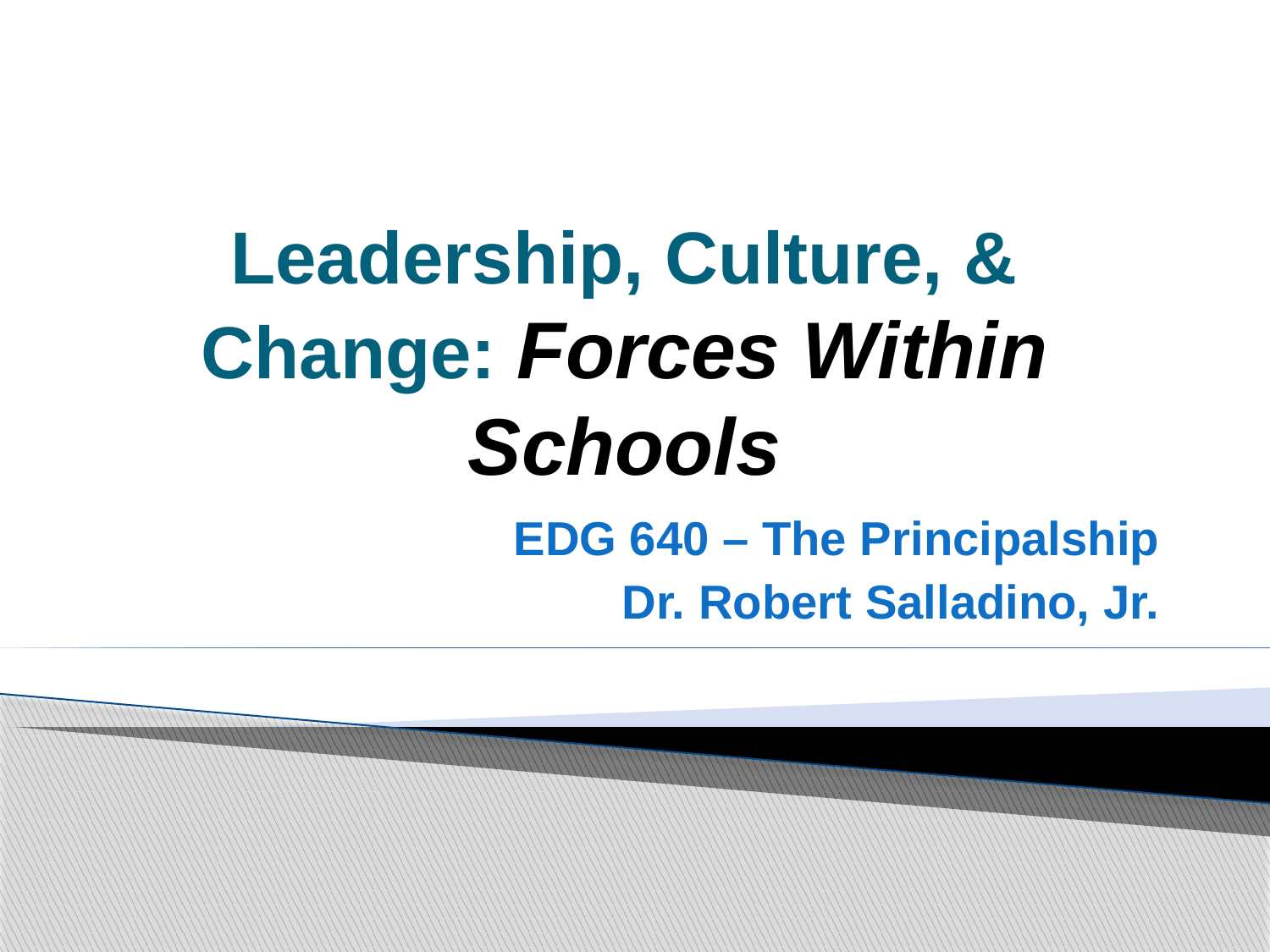

# Leadership, Culture, & Change: Forces Within Schools
EDG 640 – The Principalship
Dr. Robert Salladino, Jr.